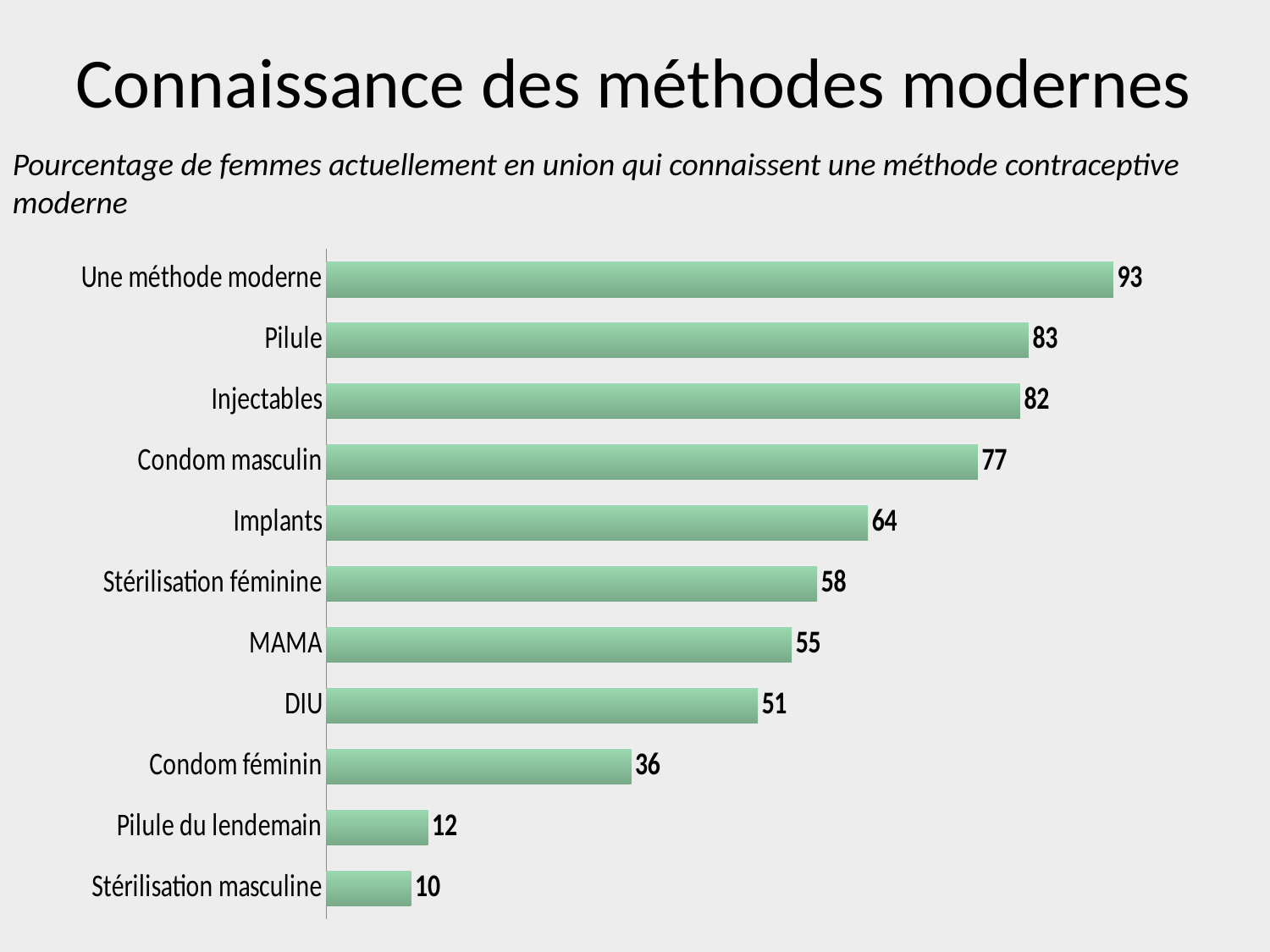

# Connaissance des méthodes modernes
Pourcentage de femmes actuellement en union qui connaissent une méthode contraceptive moderne

### Chart

| Category |  |
|---|---|
| Stérilisation masculine | 10.0 |
| Pilule du lendemain | 12.0 |
| Condom féminin | 36.0 |
| DIU | 51.0 |
| MAMA | 55.0 |
| Stérilisation féminine | 58.0 |
| Implants | 64.0 |
| Condom masculin | 77.0 |
| Injectables | 82.0 |
| Pilule | 83.0 |
| Une méthode moderne | 93.0 |